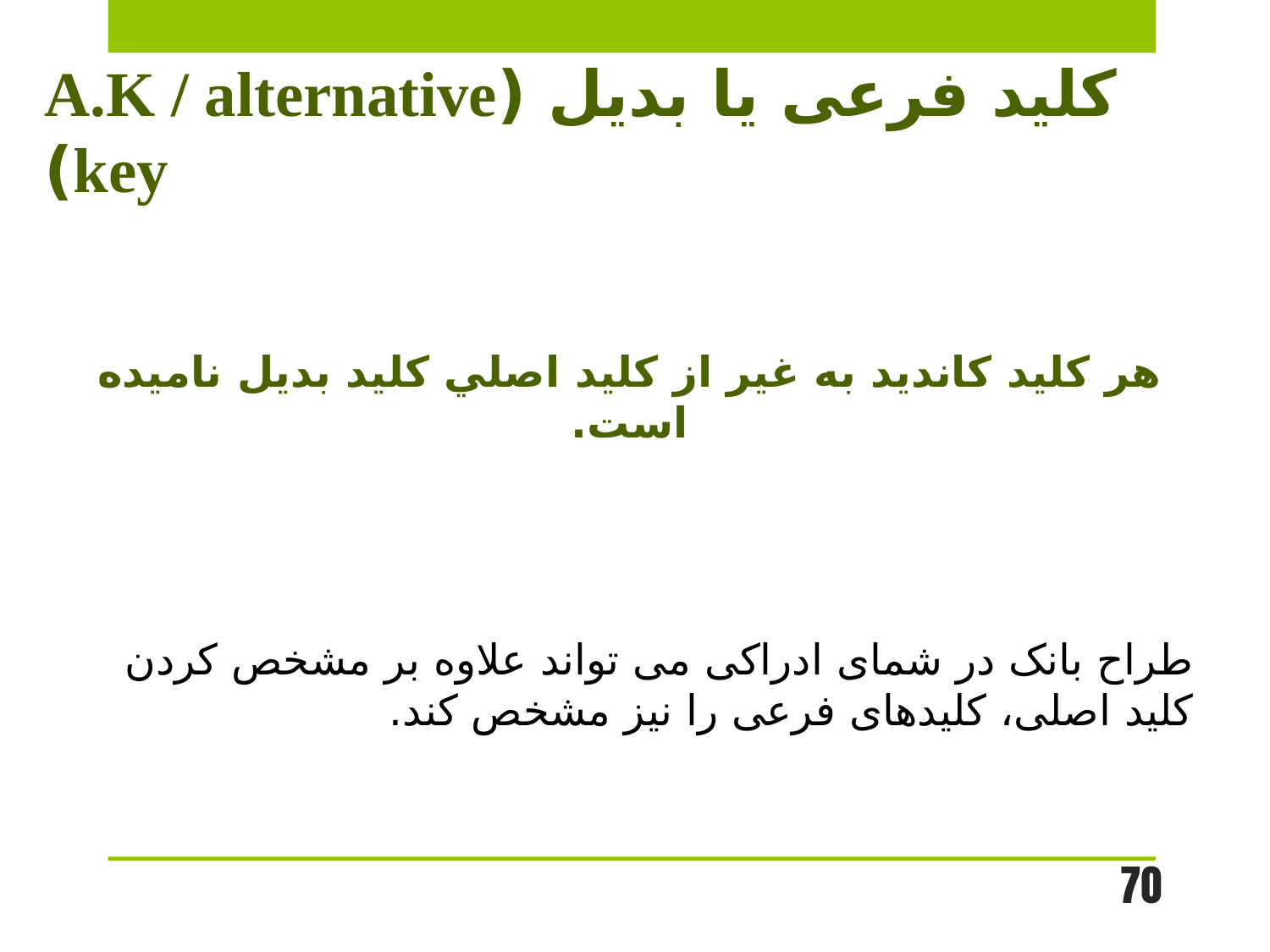

# کلید فرعی یا بدیل (A.K / alternative key)
هر كليد كانديد به غير از كليد اصلي كليد بديل ناميده است.

طراح بانک در شمای ادراکی می تواند علاوه بر مشخص کردن کلید اصلی، کلیدهای فرعی را نیز مشخص کند.
70